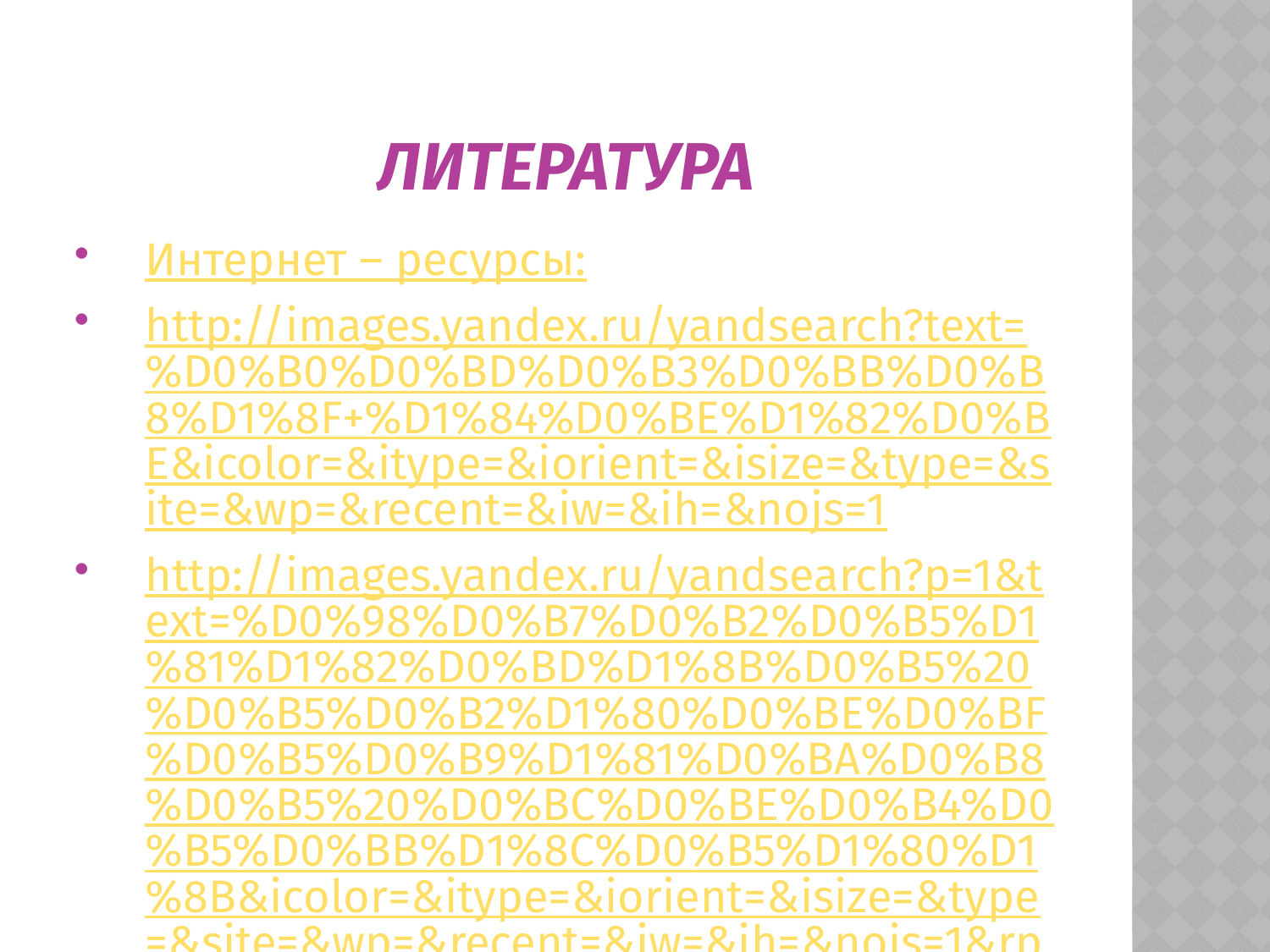

# Литература
Интернет – ресурсы:
http://images.yandex.ru/yandsearch?text=%D0%B0%D0%BD%D0%B3%D0%BB%D0%B8%D1%8F+%D1%84%D0%BE%D1%82%D0%BE&icolor=&itype=&iorient=&isize=&type=&site=&wp=&recent=&iw=&ih=&nojs=1
http://images.yandex.ru/yandsearch?p=1&text=%D0%98%D0%B7%D0%B2%D0%B5%D1%81%D1%82%D0%BD%D1%8B%D0%B5%20%D0%B5%D0%B2%D1%80%D0%BE%D0%BF%D0%B5%D0%B9%D1%81%D0%BA%D0%B8%D0%B5%20%D0%BC%D0%BE%D0%B4%D0%B5%D0%BB%D1%8C%D0%B5%D1%80%D1%8B&icolor=&itype=&iorient=&isize=&type=&site=&wp=&recent=&iw=&ih=&nojs=1&rpt=image
http://yandex.ru/yandsearch?text=++%D0%BA%D0%B0%D1%80%D1%82%D0%B8%D0%BD%D0%BA%D0%B8+%D0%BC%D0%BE%D0%B4%D0%B5%D0%BB%D0%B8+%D0%BE%D0%B4%D0%B5%D0%B6%D0%B4%D1%8B&clid=155842&lr=43
http://images.yandex.ru/yandsearch?text=%D0%B4%D0%BE%D0%BB%D1%8C%D1%87%D0%B5+%D0%B3%D0%B0%D0%B1%D0%B1%D0%B0%D0%BD%D0%B0+%D1%84%D0%BE%D1%82%D0%BE&icolor=&itype=&iorient=&isize=&type=&site=&wp=&recent=&iw=&ih=
http://yandex.ru/yandsearch?text=%D0%BA%D0%B0%D1%80%D1%82%D0%B8%D0%BD%D0%BA%D0%B8+%D0%BC%D0%BE%D0%B4%D0%B5%D0%BB%D0%B8++%D1%8E%D0%B1%D0%BE%D0%BA&clid=155842&lr=43
http://yandex.ru/yandsearch?text=+%D0%A0%D1%83%D1%81%D1%81%D0%BA%D0%B8%D0%B5+%D0%BC%D0%BE%D0%B4%D0%B5%D0%BB%D1%8C%D0%B5%D1%80%D1%8B&clid=155842&lr=43

http://www.tataram.ru/article/2657/13/